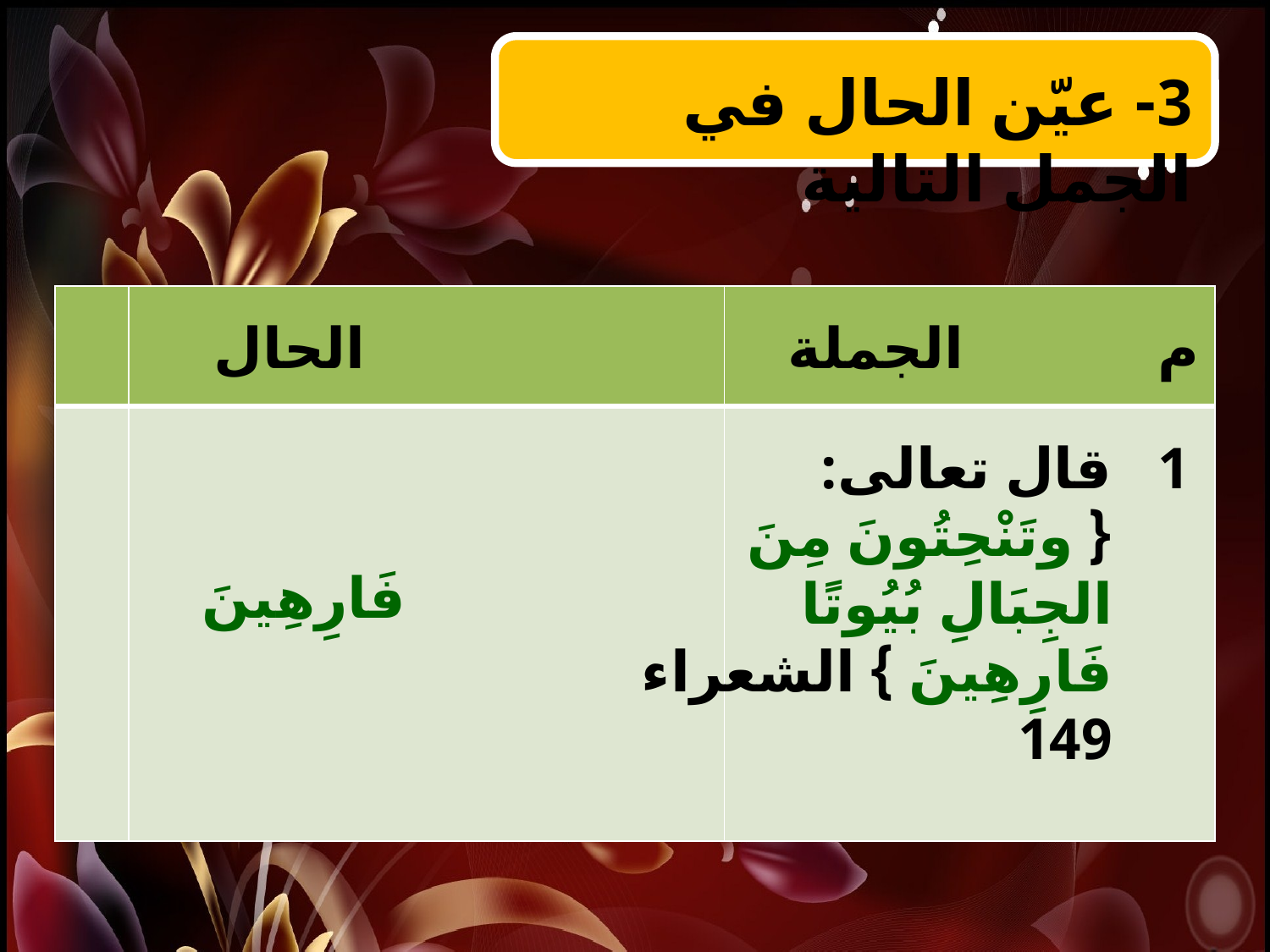

3- عيّن الحال في الجمل التالية
|  |  |  |
| --- | --- | --- |
|  |  |  |
الحال
الجملة
م
قال تعالى: { وتَنْحِتُونَ مِنَ الجِبَالِ بُيُوتًا فَارِهِينَ } الشعراء 149
1
فَارِهِينَ